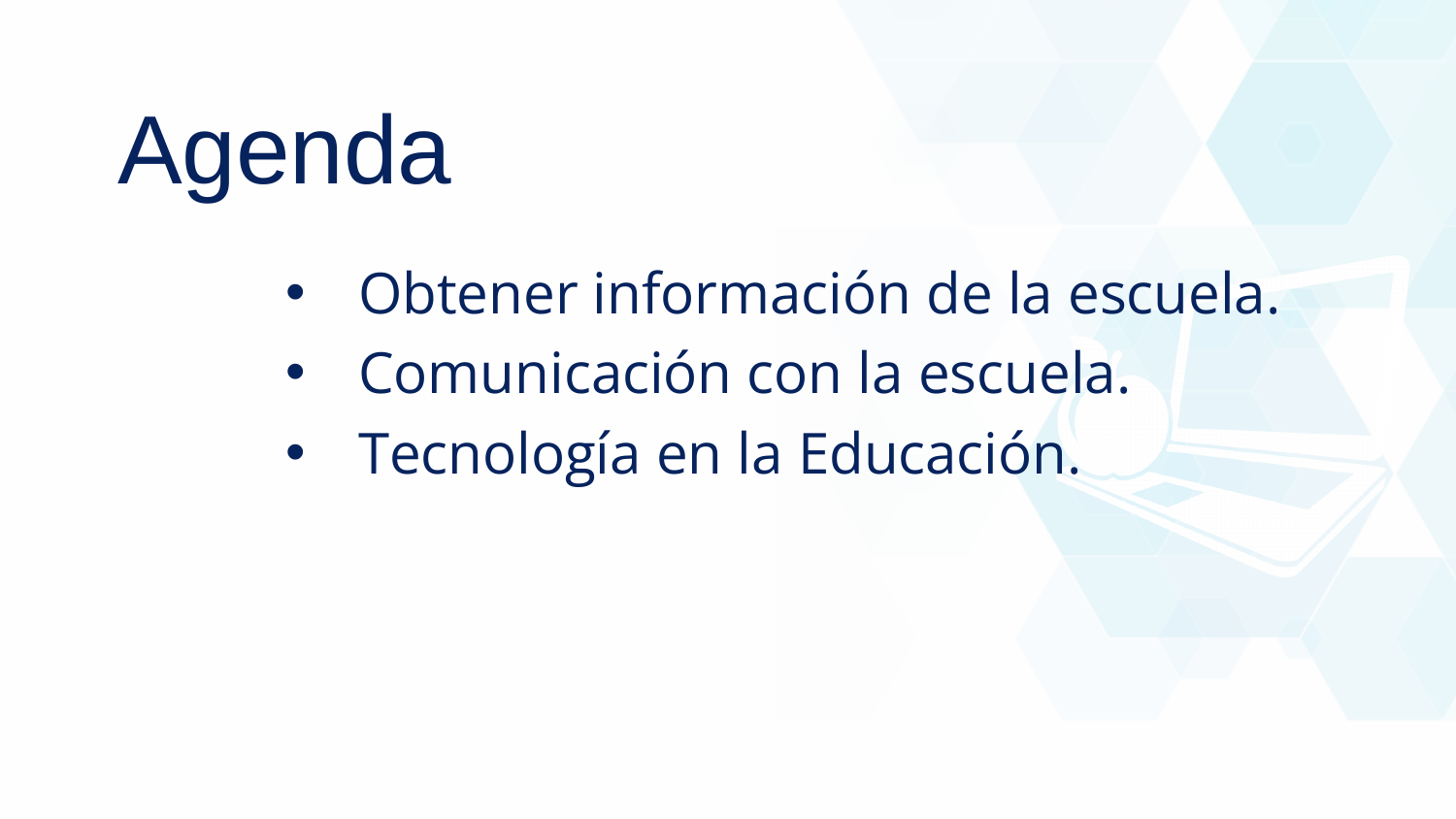

Agenda
Obtener información de la escuela.
Comunicación con la escuela.
Tecnología en la Educación.